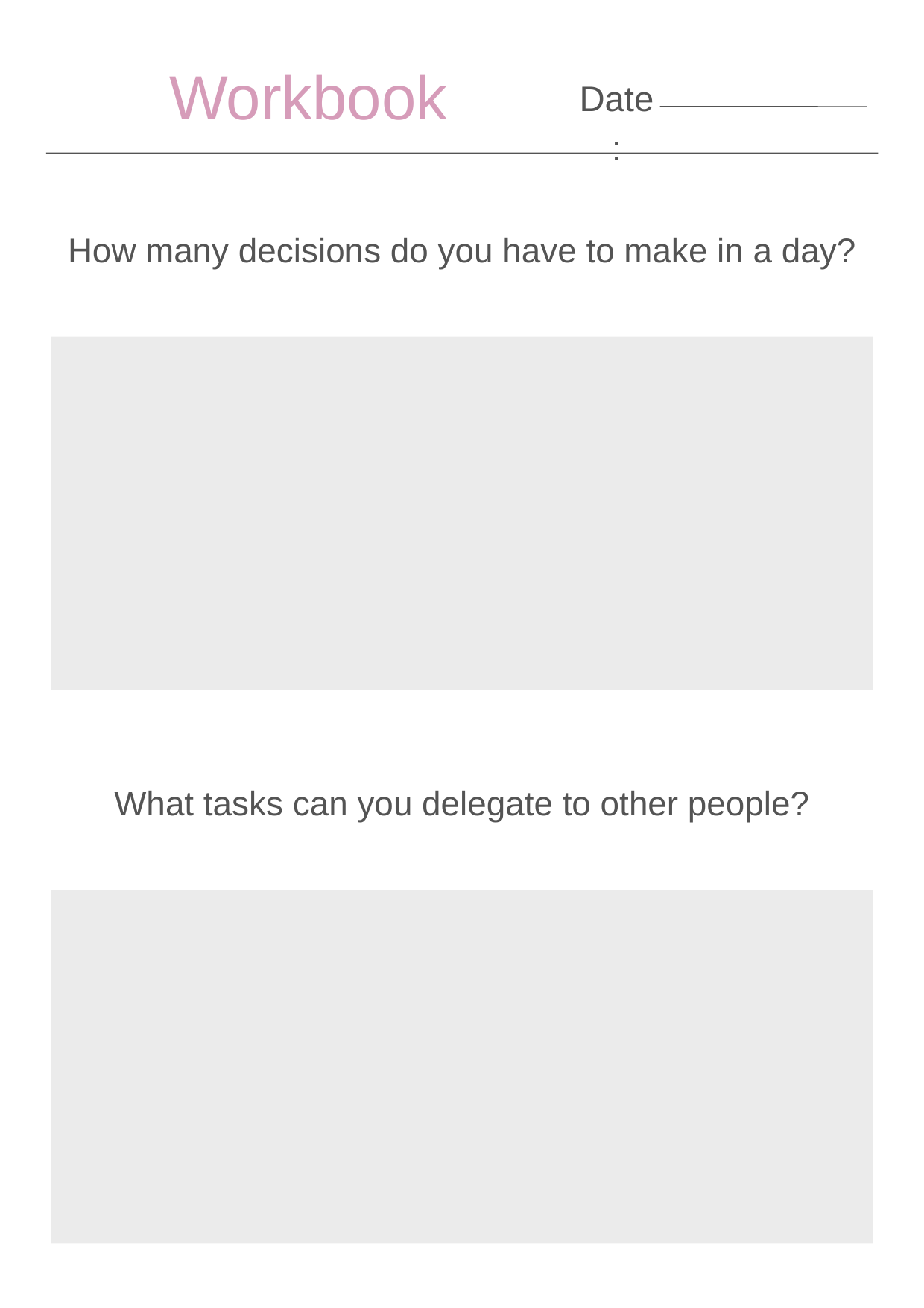

Workbook
Date:

How many decisions do you have to make in a day?

What tasks can you delegate to other people?